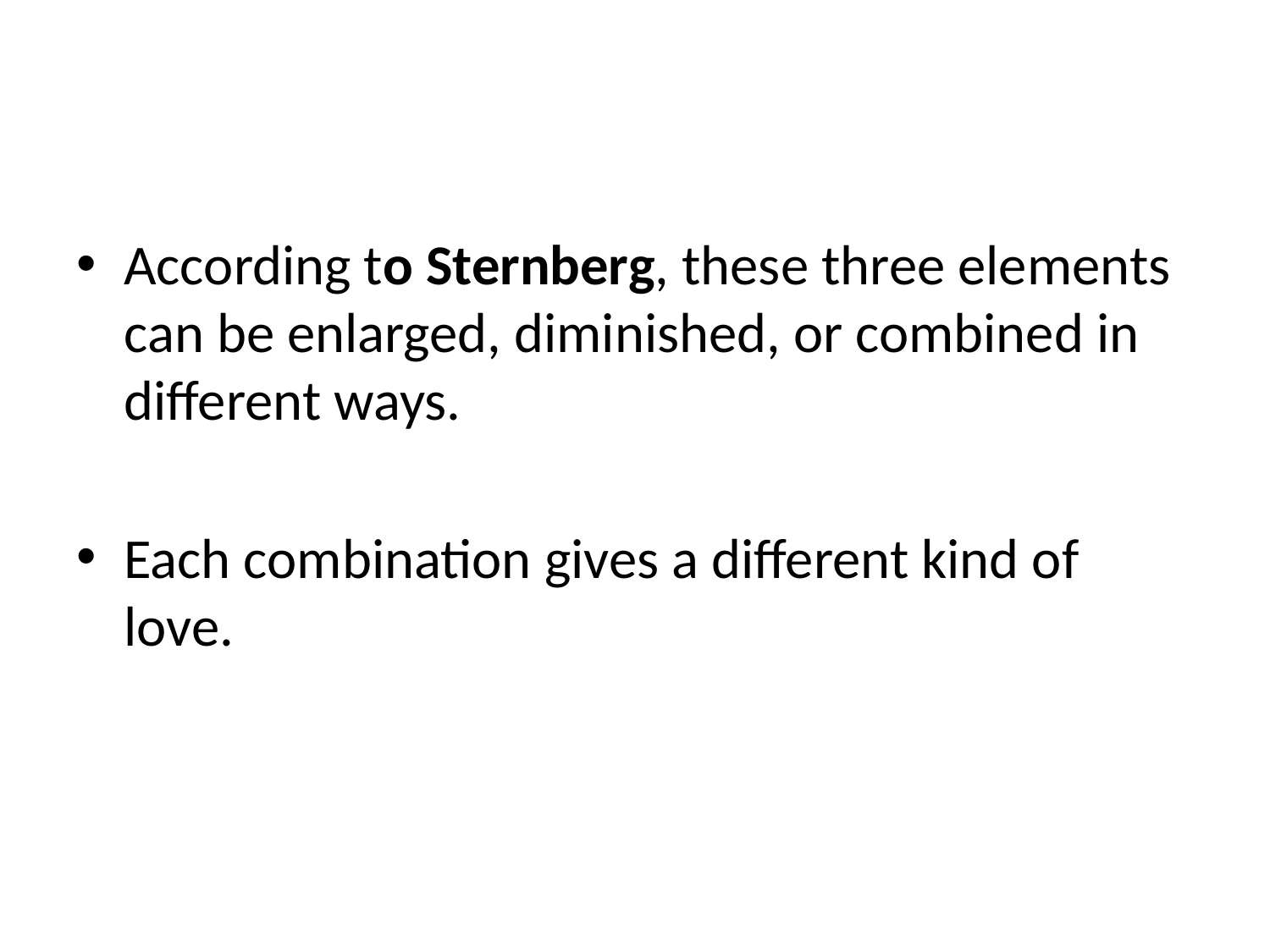

#
According to Sternberg, these three elements can be enlarged, diminished, or combined in different ways.

Each combination gives a different kind of love.